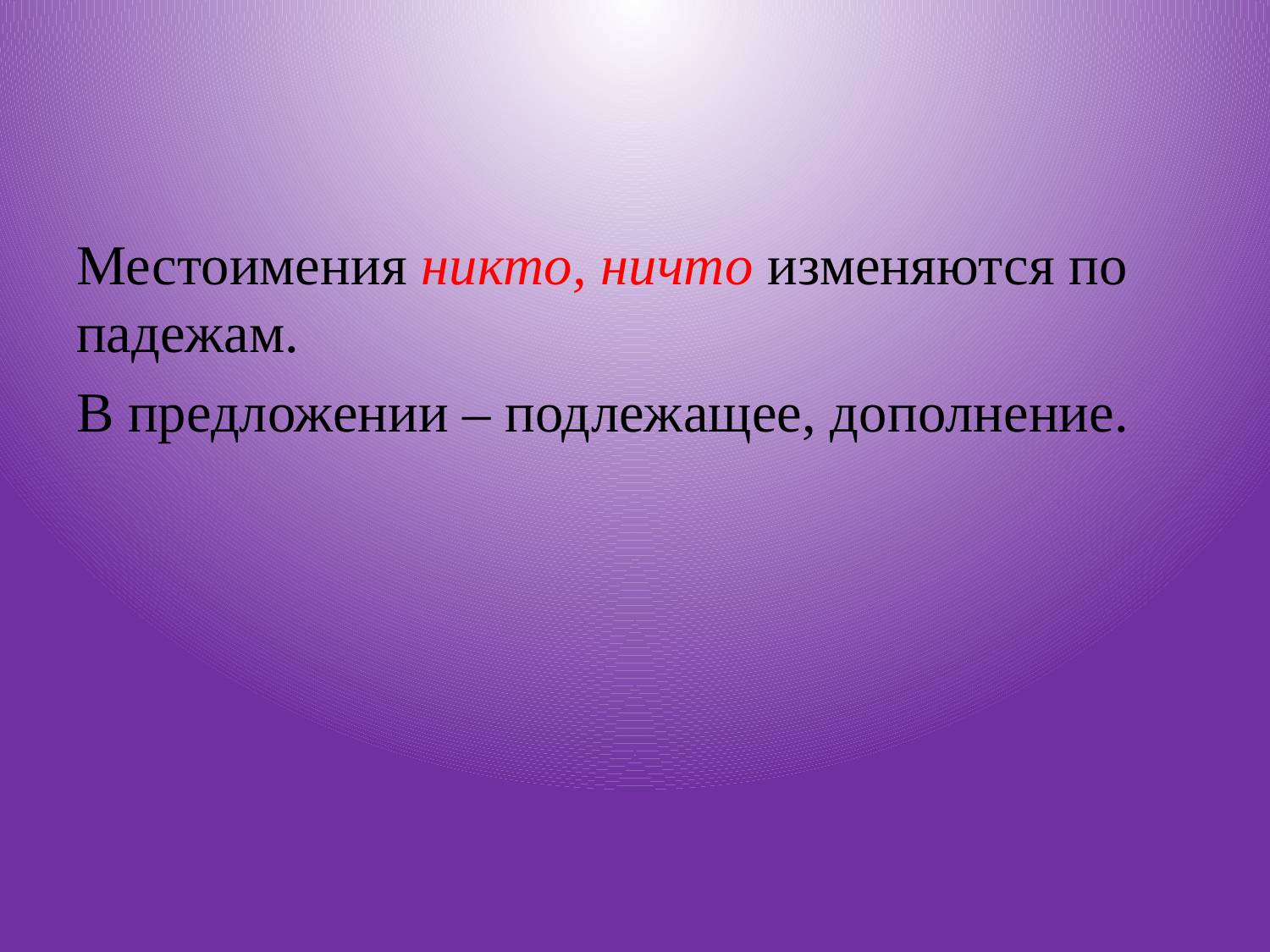

#
Местоимения никто, ничто изменяются по падежам.
В предложении – подлежащее, дополнение.